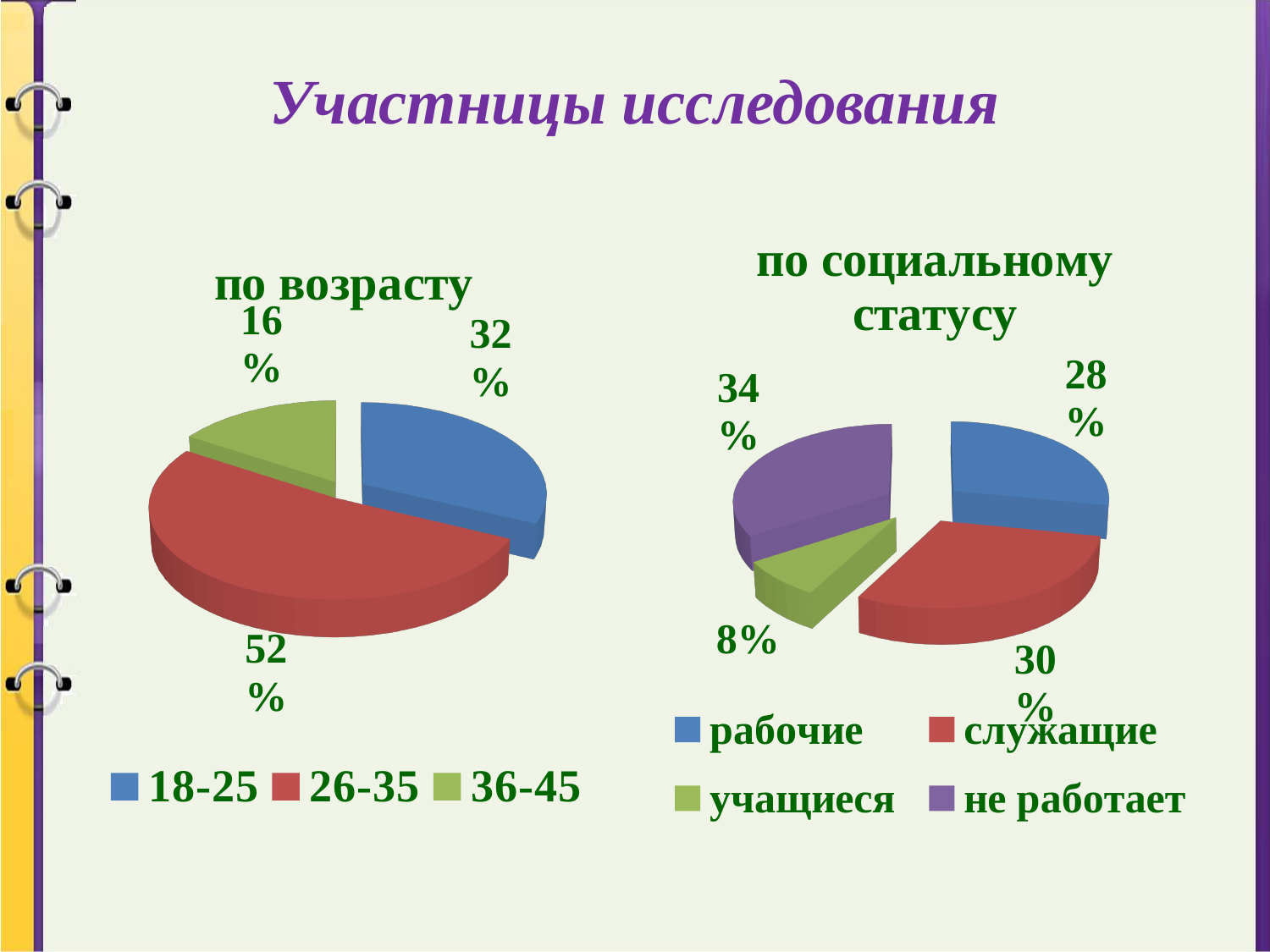

# Участницы исследования

[unsupported chart]

[unsupported chart]